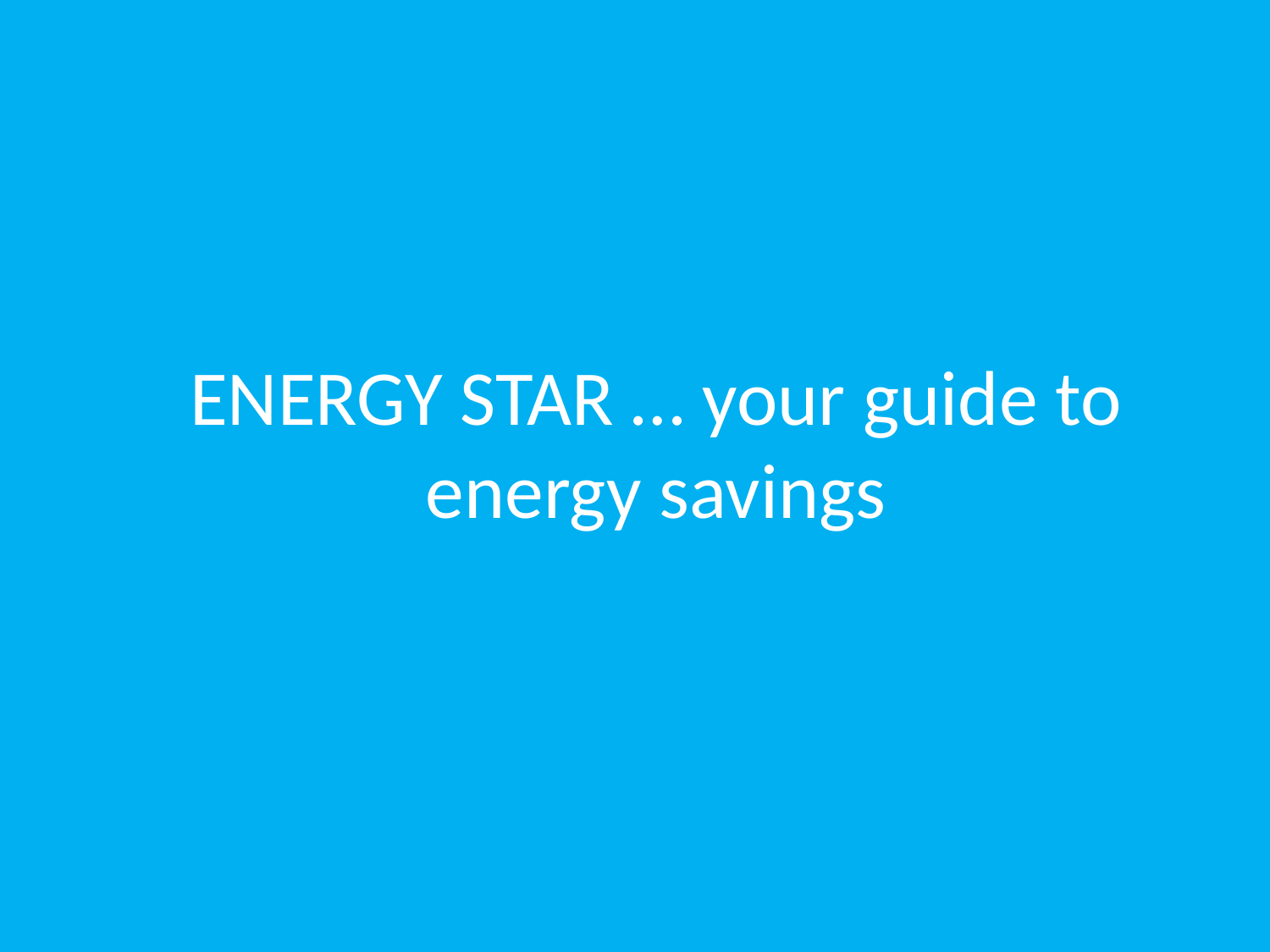

# ENERGY STAR … your guide to energy savings